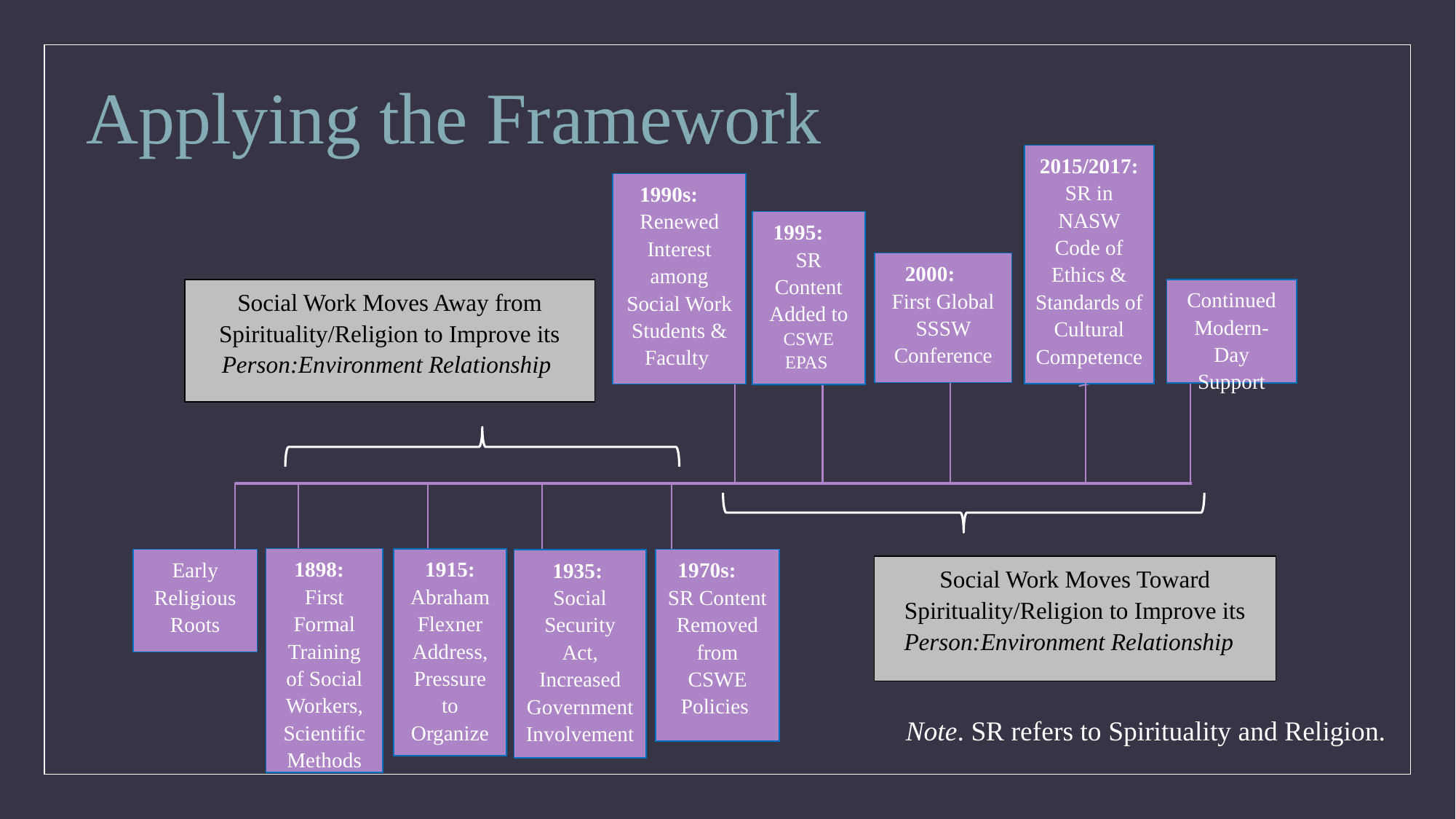

# Applying the Framework
2015/2017: SR in NASW Code of Ethics & Standards of Cultural Competence
1990s:     Renewed Interest among Social Work Students & Faculty

1995:     SR Content Added to CSWE EPAS
2000:      First Global SSSW Conference
Social Work Moves Away from Spirituality/Religion to Improve its Person:Environment Relationship
Continued Modern-Day Support
1898:   First Formal Training of Social Workers, Scientific Methods
1915: Abraham Flexner Address, Pressure to Organize
Early Religious Roots
1970s:     SR Content Removed from CSWE Policies
1935:  Social Security Act, Increased GovernmentInvolvement
Social Work Moves Toward Spirituality/Religion to Improve its Person:Environment Relationship

Note. SR refers to Spirituality and Religion.